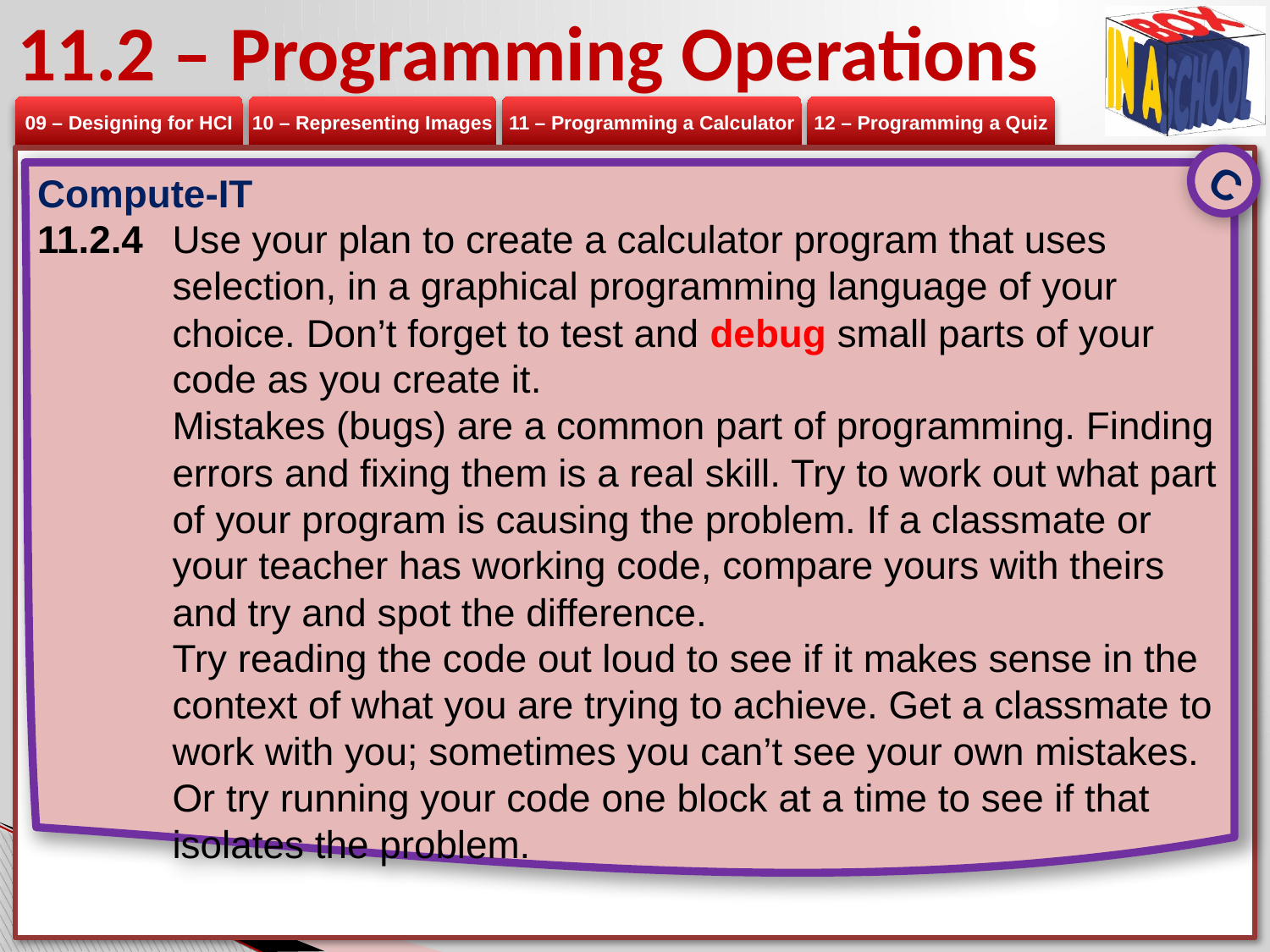

# 11.2 – Programming Operations
C
Compute-IT
11.2.4 	Use your plan to create a calculator program that uses selection, in a graphical programming language of your choice. Don’t forget to test and debug small parts of your code as you create it.
	Mistakes (bugs) are a common part of programming. Finding errors and fixing them is a real skill. Try to work out what part of your program is causing the problem. If a classmate or your teacher has working code, compare yours with theirs and try and spot the difference.
	Try reading the code out loud to see if it makes sense in the context of what you are trying to achieve. Get a classmate to work with you; sometimes you can’t see your own mistakes. Or try running your code one block at a time to see if that isolates the problem.